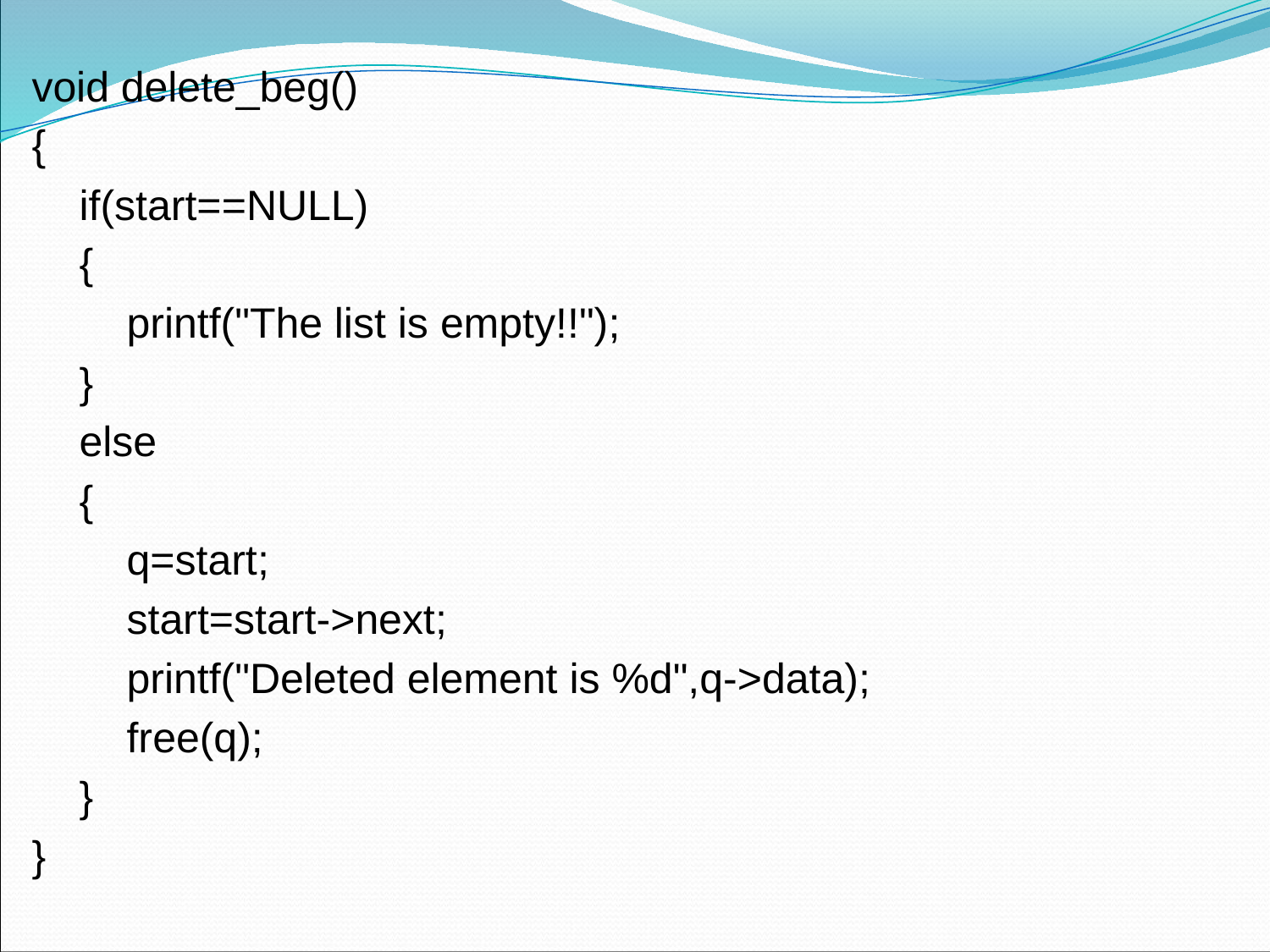

#
void delete_beg()
{
    if(start==NULL)
    {
        printf("The list is empty!!");
    }
    else
    {
        q=start;
        start=start->next;
        printf("Deleted element is %d",q->data);
        free(q);
    }
}